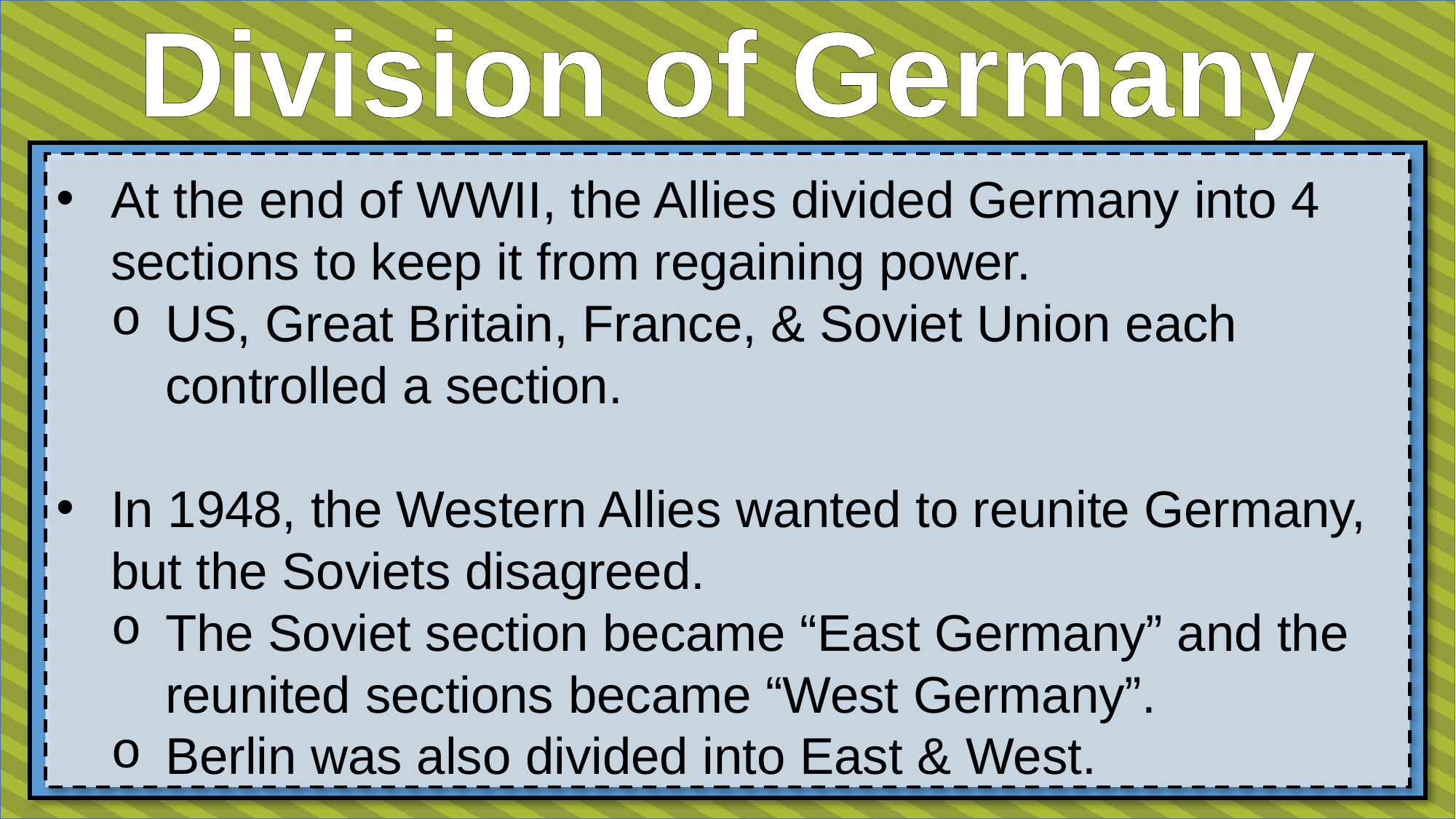

Division of Germany

At the end of WWII, the Allies divided Germany into 4 sections to keep it from regaining power.
US, Great Britain, France, & Soviet Union each controlled a section.

In 1948, the Western Allies wanted to reunite Germany, but the Soviets disagreed.
The Soviet section became “East Germany” and the reunited sections became “West Germany”.
Berlin was also divided into East & West.